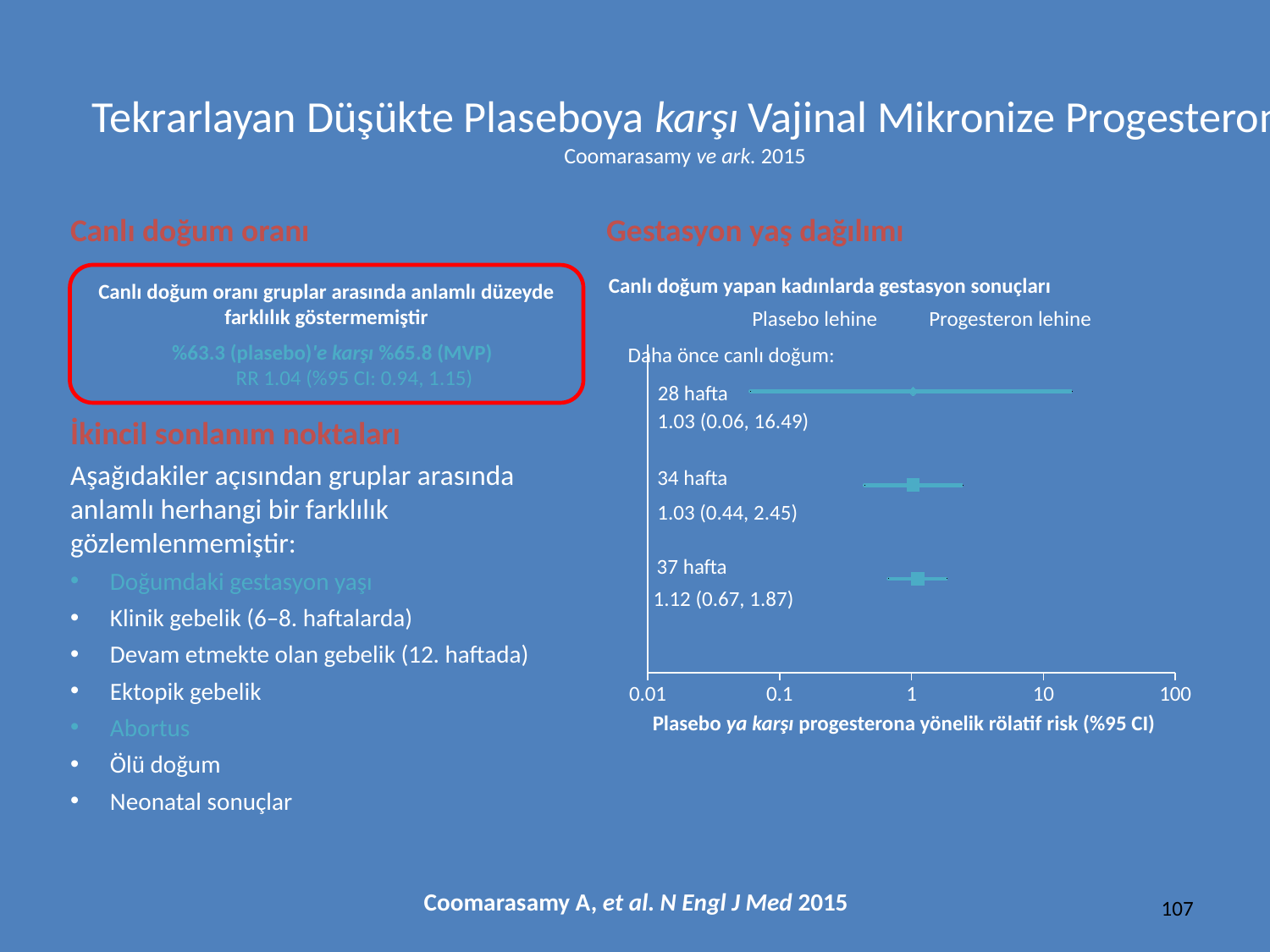

# Tekrarlayan Düşükte Plaseboya karşı Vajinal Mikronize Progesteron Coomarasamy ve ark. 2015
Canlı doğum oranı

İkincil sonlanım noktaları
Aşağıdakiler açısından gruplar arasında anlamlı herhangi bir farklılık gözlemlenmemiştir:
Doğumdaki gestasyon yaşı
Klinik gebelik (6–8. haftalarda)
Devam etmekte olan gebelik (12. haftada)
Ektopik gebelik
Abortus
Ölü doğum
Neonatal sonuçlar
Gestasyon yaş dağılımı

Canlı doğum oranı gruplar arasında anlamlı düzeyde farklılık göstermemiştir
%63.3 (plasebo)'e karşı %65.8 (MVP)
RR 1.04 (%95 CI: 0.94, 1.15)
Canlı doğum yapan kadınlarda gestasyon sonuçları
Progesteron lehine
Plasebo lehine
Daha önce canlı doğum:

### Chart

| Category | 28 haftalık gestasyondan önce canlı doğum | 34 haftalık gestasyondan önce canlı doğum | 37 haftalık gestasyondan önce canlı doğum |
|---|---|---|---|
28 hafta
1.03 (0.06, 16.49)
34 hafta
1.03 (0.44, 2.45)
37 hafta
1.12 (0.67, 1.87)
Plasebo ya karşı progesterona yönelik rölatif risk (%95 CI)
Coomarasamy A, et al. N Engl J Med 2015
107